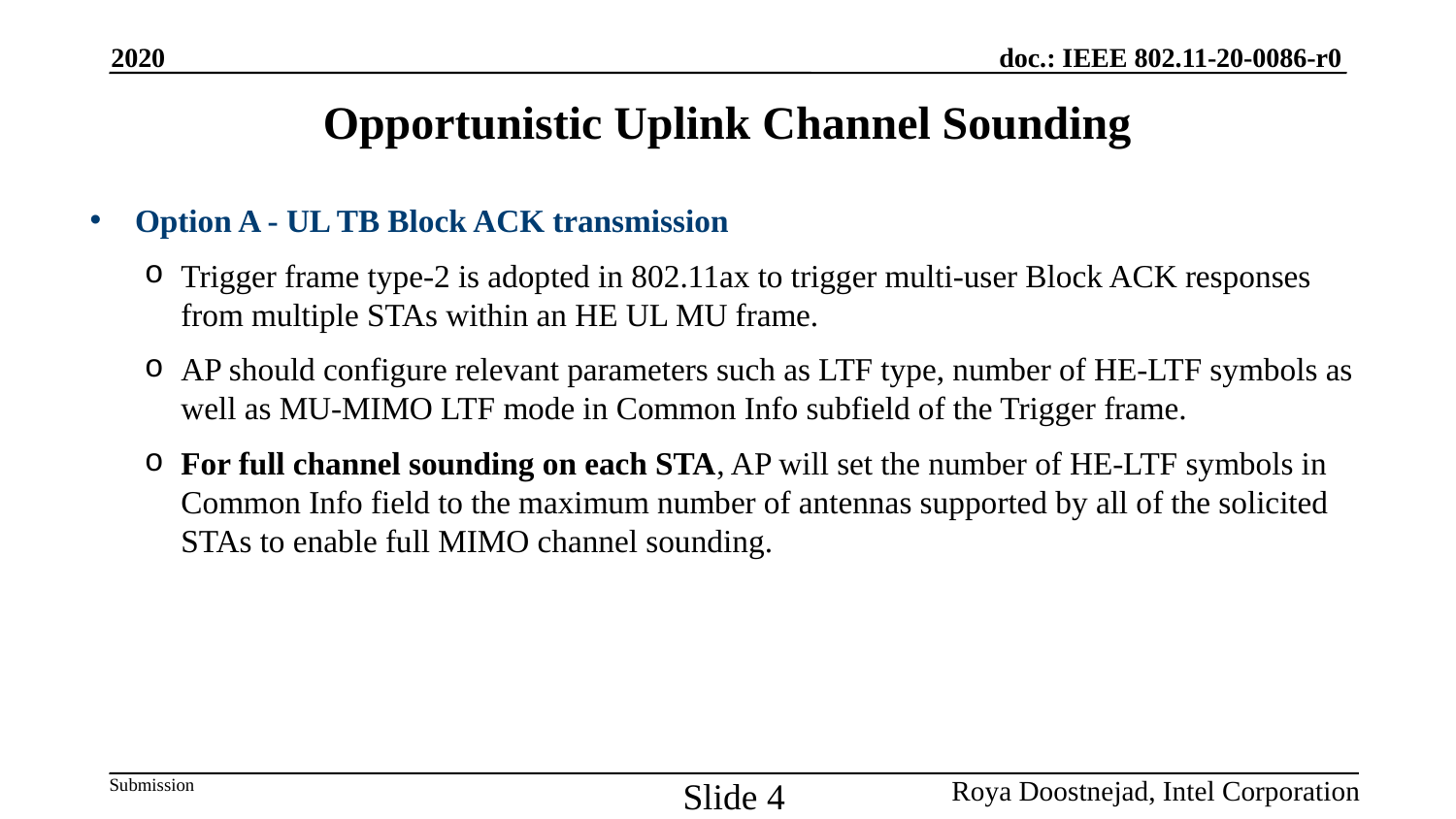

2020
# Opportunistic Uplink Channel Sounding
Option A - UL TB Block ACK transmission
Trigger frame type-2 is adopted in 802.11ax to trigger multi-user Block ACK responses from multiple STAs within an HE UL MU frame.
AP should configure relevant parameters such as LTF type, number of HE-LTF symbols as well as MU-MIMO LTF mode in Common Info subfield of the Trigger frame.
For full channel sounding on each STA, AP will set the number of HE-LTF symbols in Common Info field to the maximum number of antennas supported by all of the solicited STAs to enable full MIMO channel sounding.
Slide 4
Roya Doostnejad, Intel Corporation